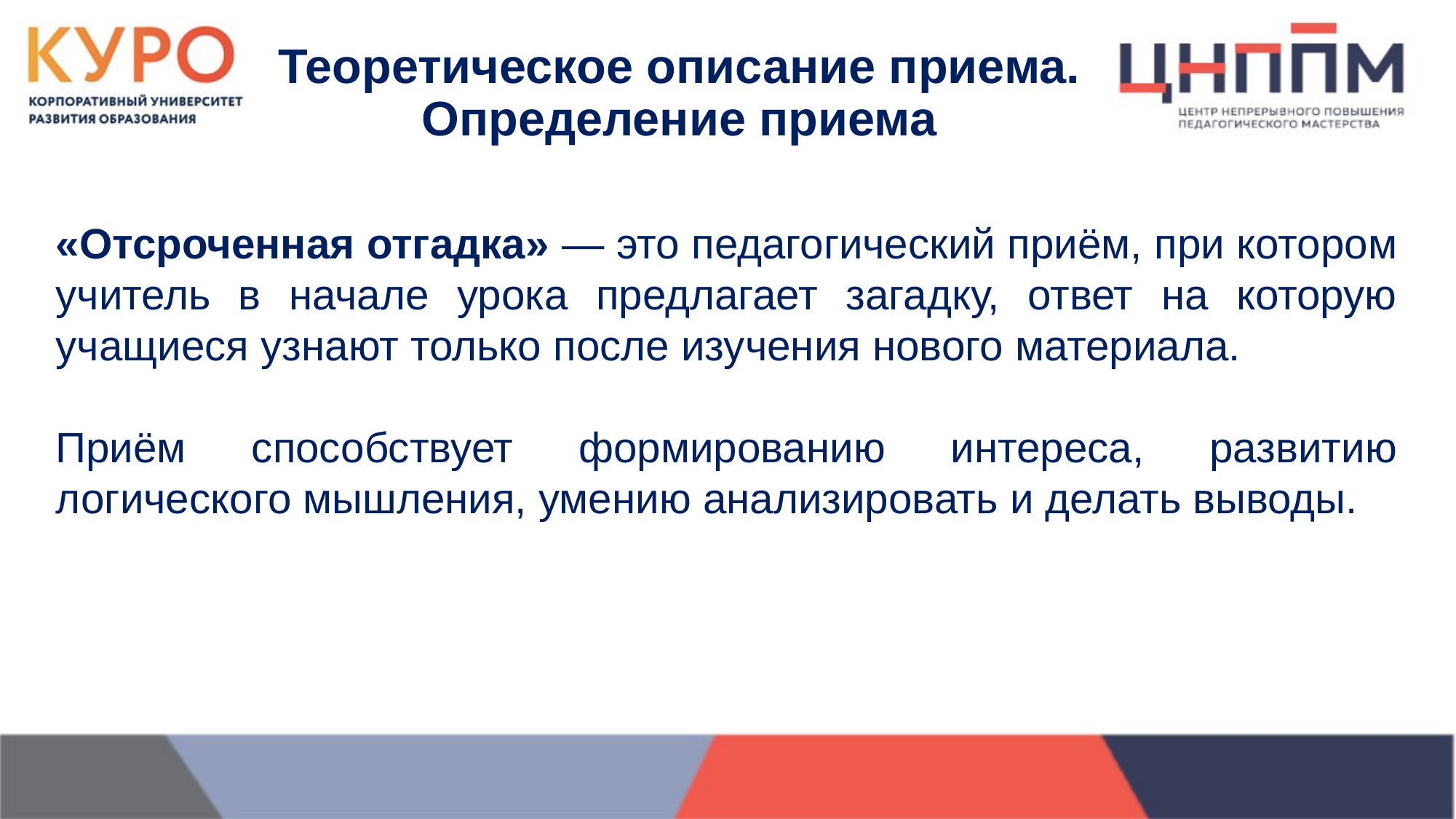

# Теоретическое описание приема. Определение приема
«Отсроченная отгадка» — это педагогический приём, при котором учитель в начале урока предлагает загадку, ответ на которую учащиеся узнают только после изучения нового материала.

Приём способствует формированию интереса, развитию логического мышления, умению анализировать и делать выводы.